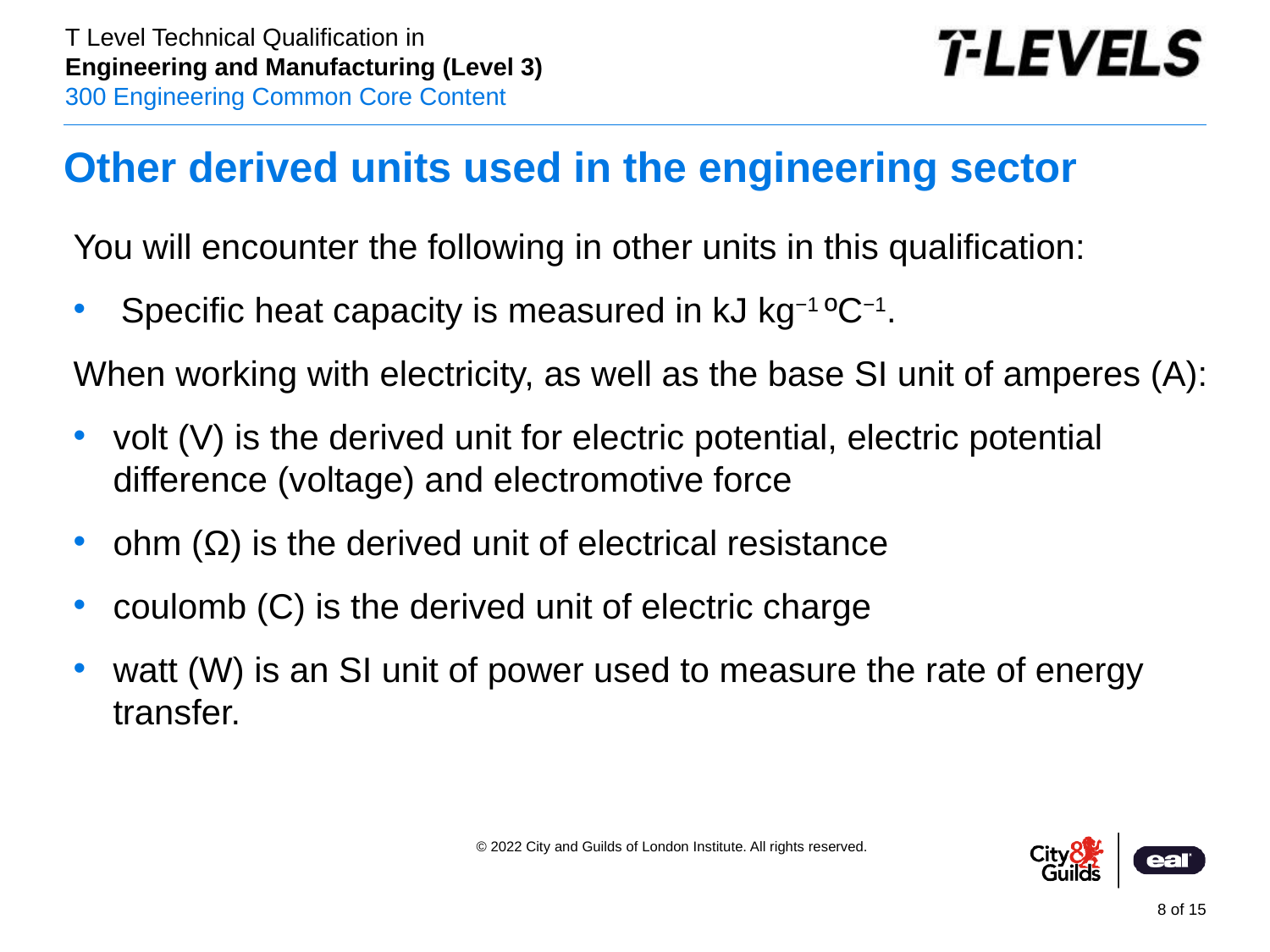

# Other derived units used in the engineering sector
You will encounter the following in other units in this qualification:
Specific heat capacity is measured in kJ kg−1 ºC−1.
When working with electricity, as well as the base SI unit of amperes (A):
volt (V) is the derived unit for electric potential, electric potential difference (voltage) and electromotive force
ohm (Ω) is the derived unit of electrical resistance
coulomb (C) is the derived unit of electric charge
watt (W) is an SI unit of power used to measure the rate of energy transfer.